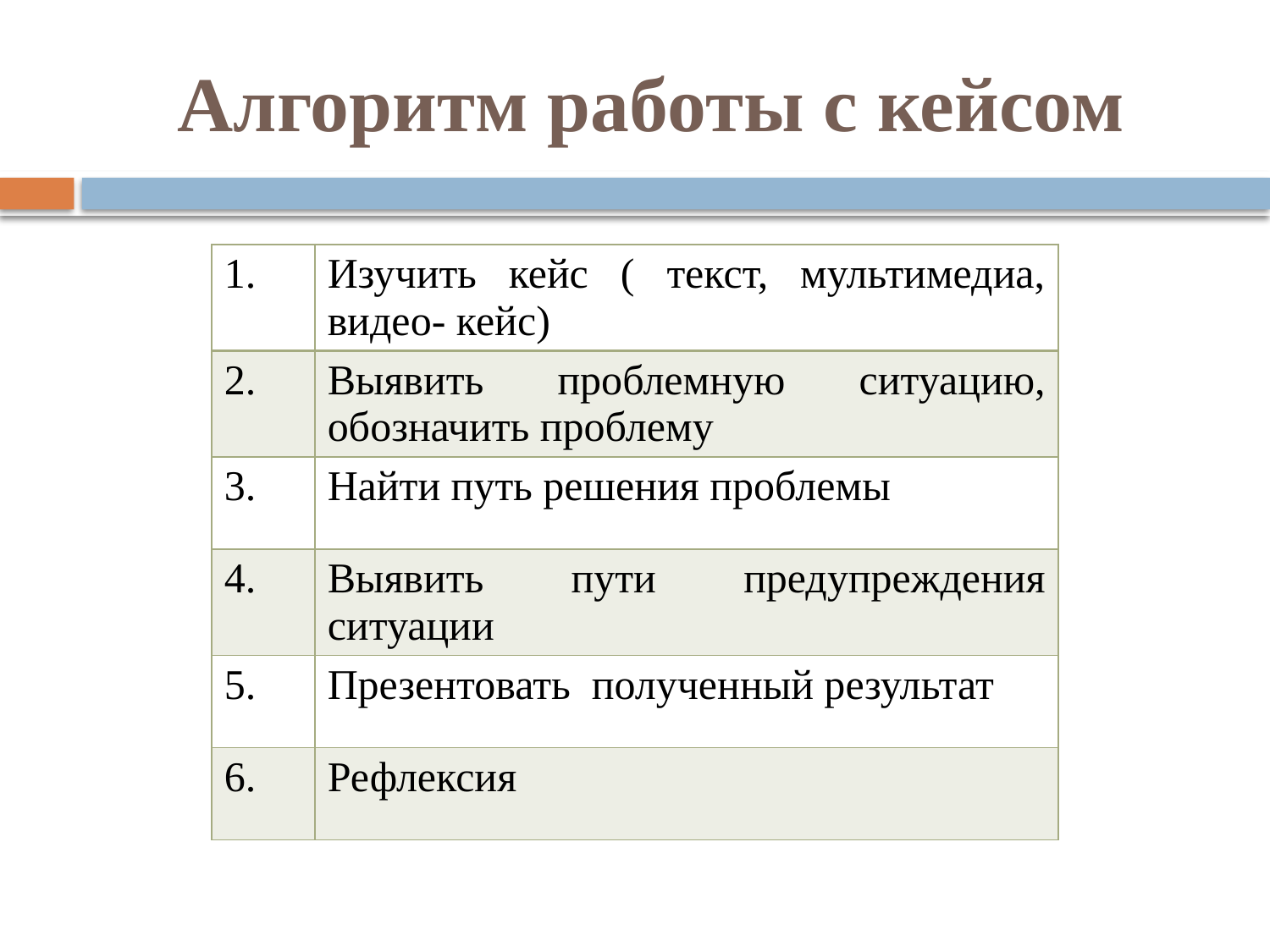

# Алгоритм работы с кейсом
| 1. | Изучить кейс ( текст, мультимедиа, видео- кейс) |
| --- | --- |
| 2. | Выявить проблемную ситуацию, обозначить проблему |
| 3. | Найти путь решения проблемы |
| 4. | Выявить пути предупреждения ситуации |
| 5. | Презентовать полученный результат |
| 6. | Рефлексия |